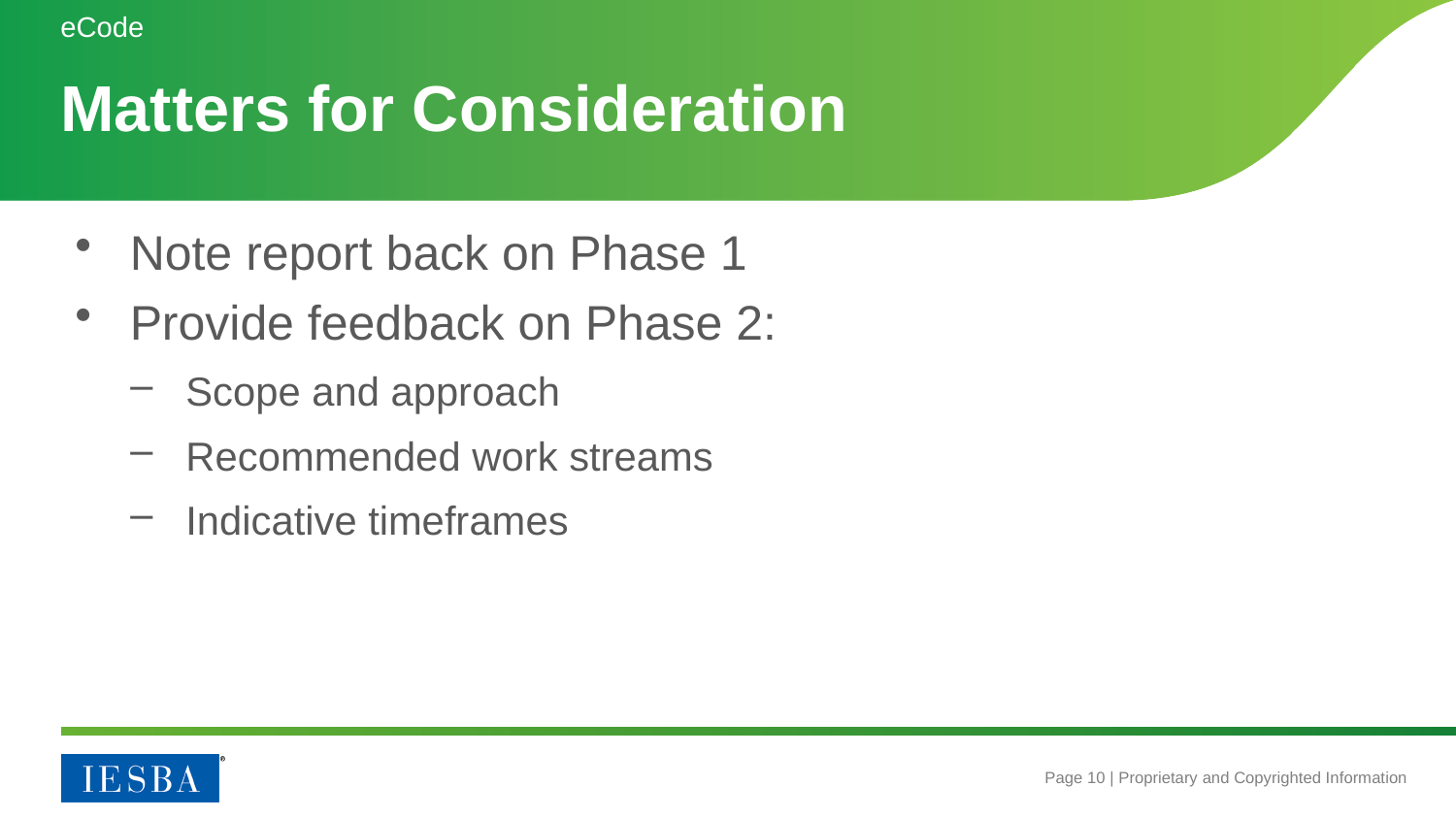

eCode
# Matters for Consideration
Note report back on Phase 1
Provide feedback on Phase 2:
Scope and approach
Recommended work streams
Indicative timeframes